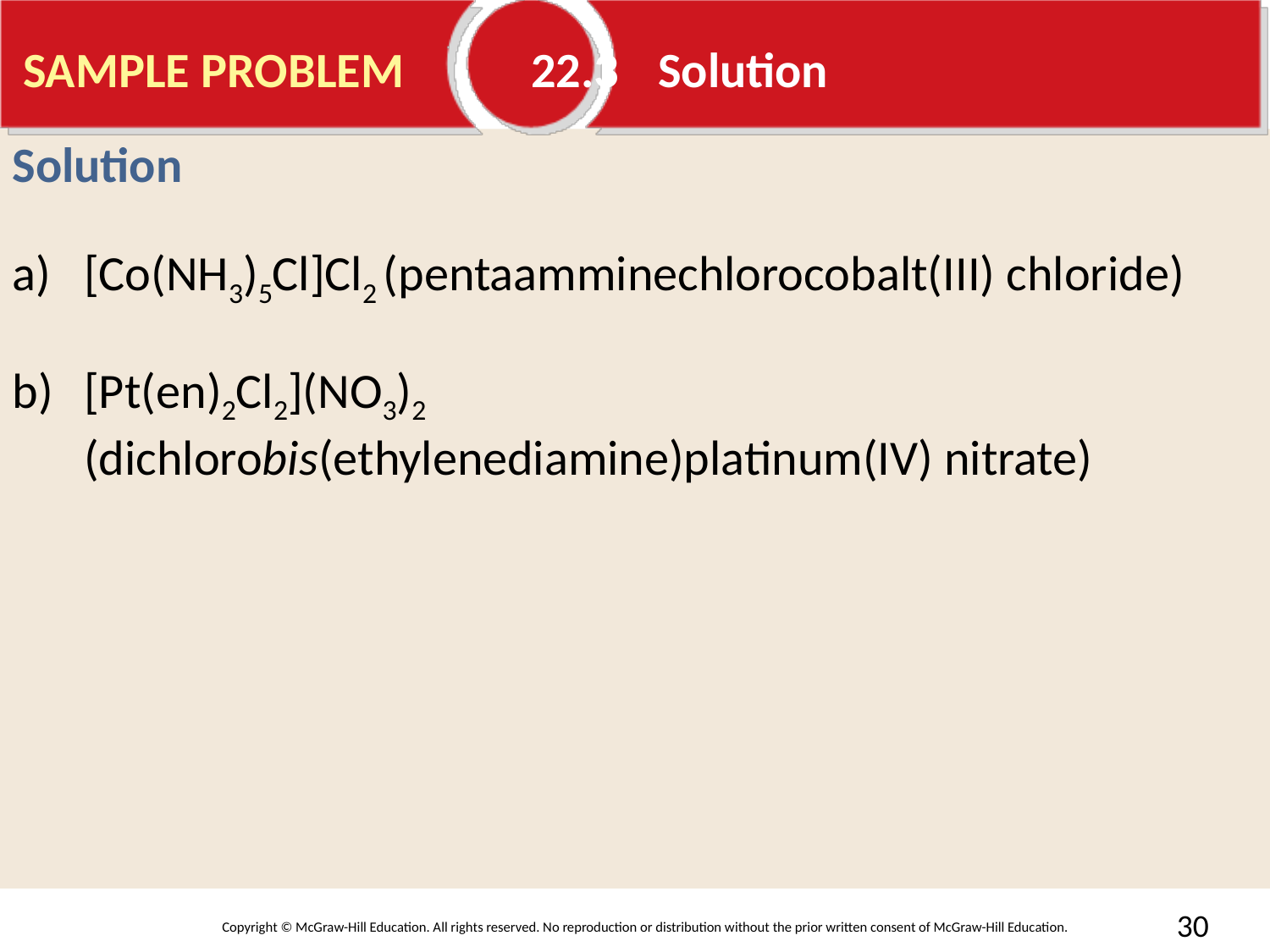

# SAMPLE PROBLEM	22.3	Solution
Solution
[Co(NH3)5Cl]Cl2 (pentaamminechlorocobalt(III) chloride)
[Pt(en)2Cl2](NO3)2 (dichlorobis(ethylenediamine)platinum(IV) nitrate)